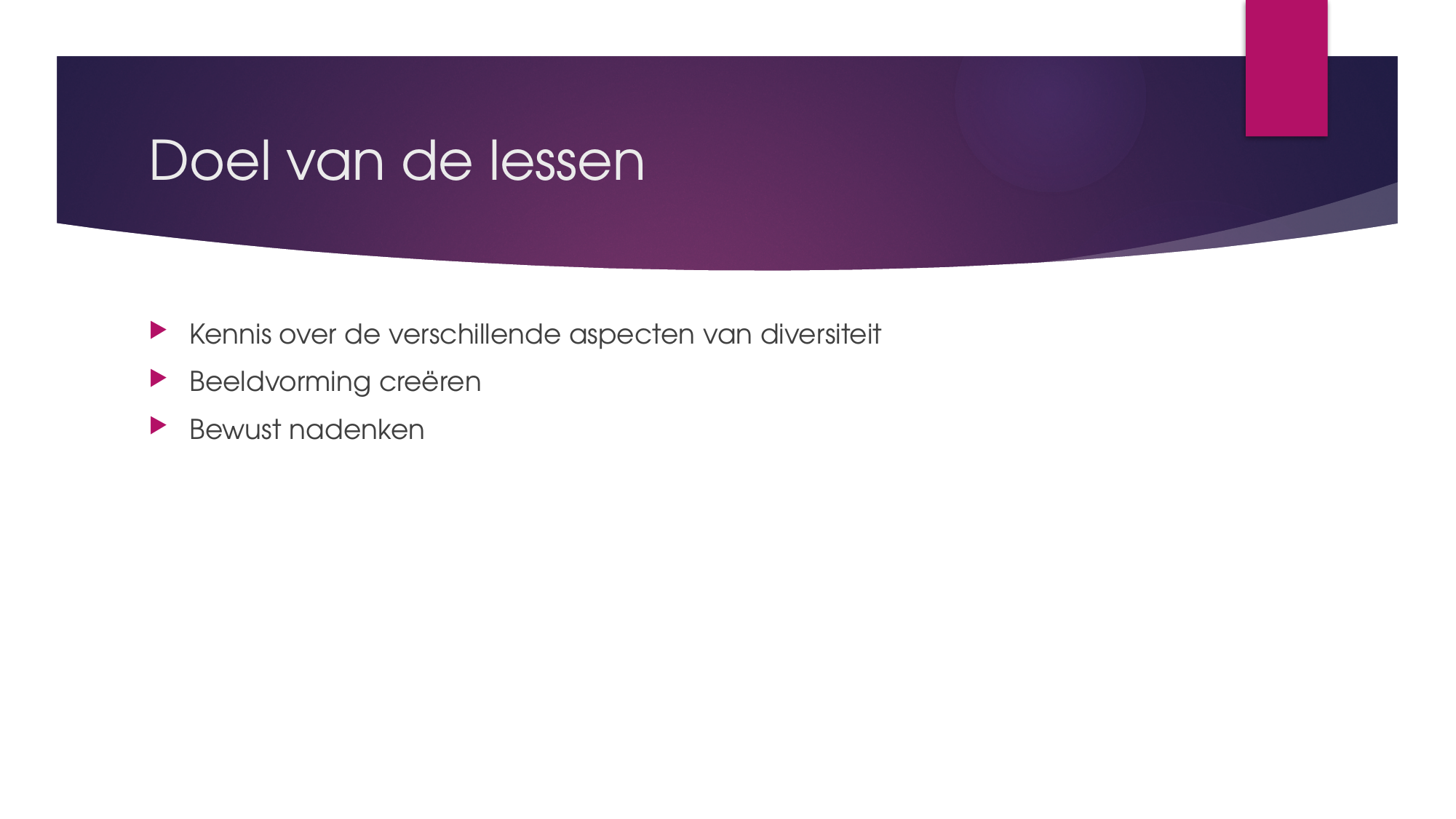

# Doel van de lessen
Kennis over de verschillende aspecten van diversiteit
Beeldvorming creëren
Bewust nadenken